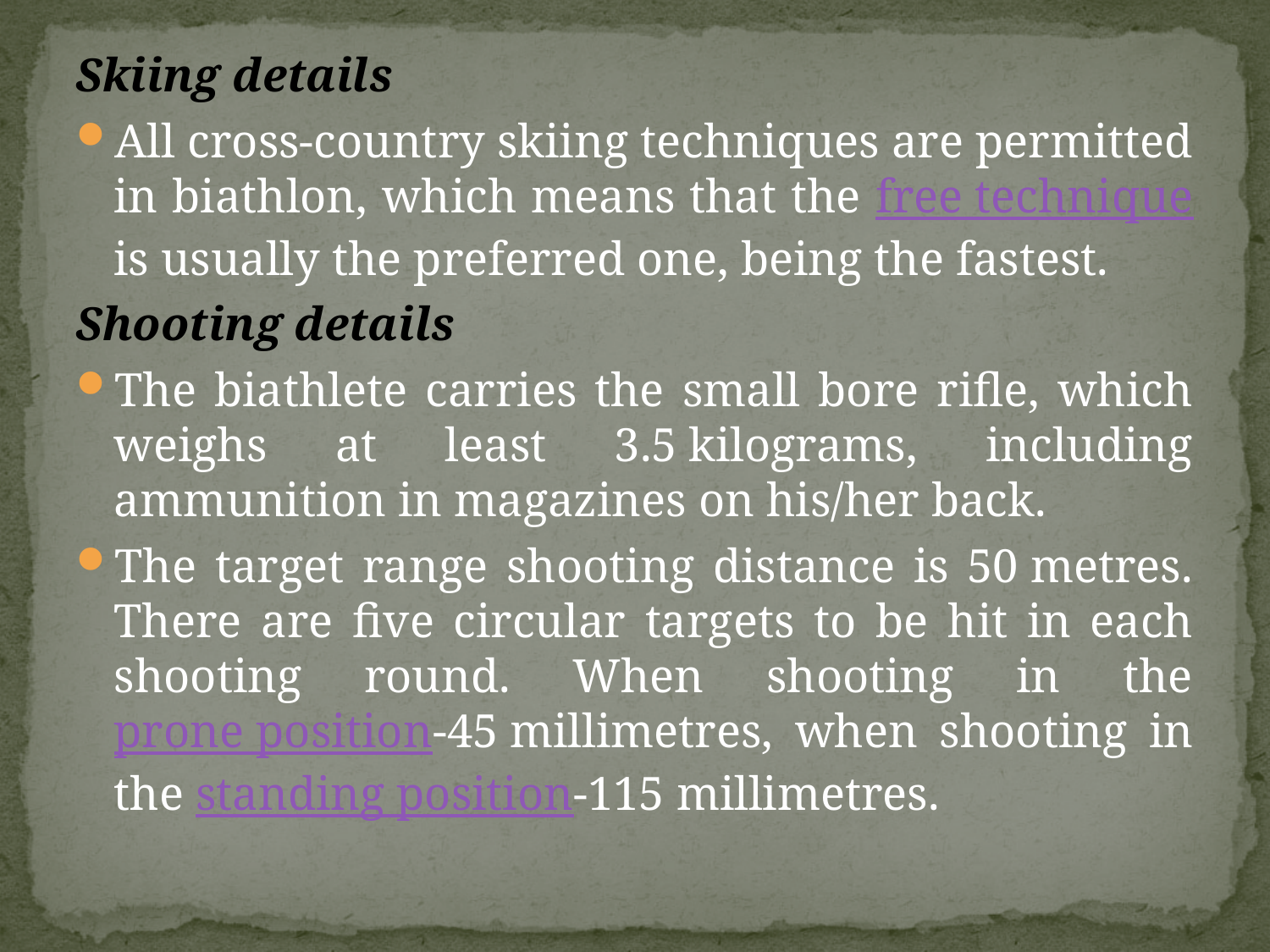

Skiing details
All cross-country skiing techniques are permitted in biathlon, which means that the free technique is usually the preferred one, being the fastest.
Shooting details
The biathlete carries the small bore rifle, which weighs at least 3.5 kilograms, including ammunition in magazines on his/her back.
The target range shooting distance is 50 metres. There are five circular targets to be hit in each shooting round. When shooting in the prone position-45 millimetres, when shooting in the standing position-115 millimetres.